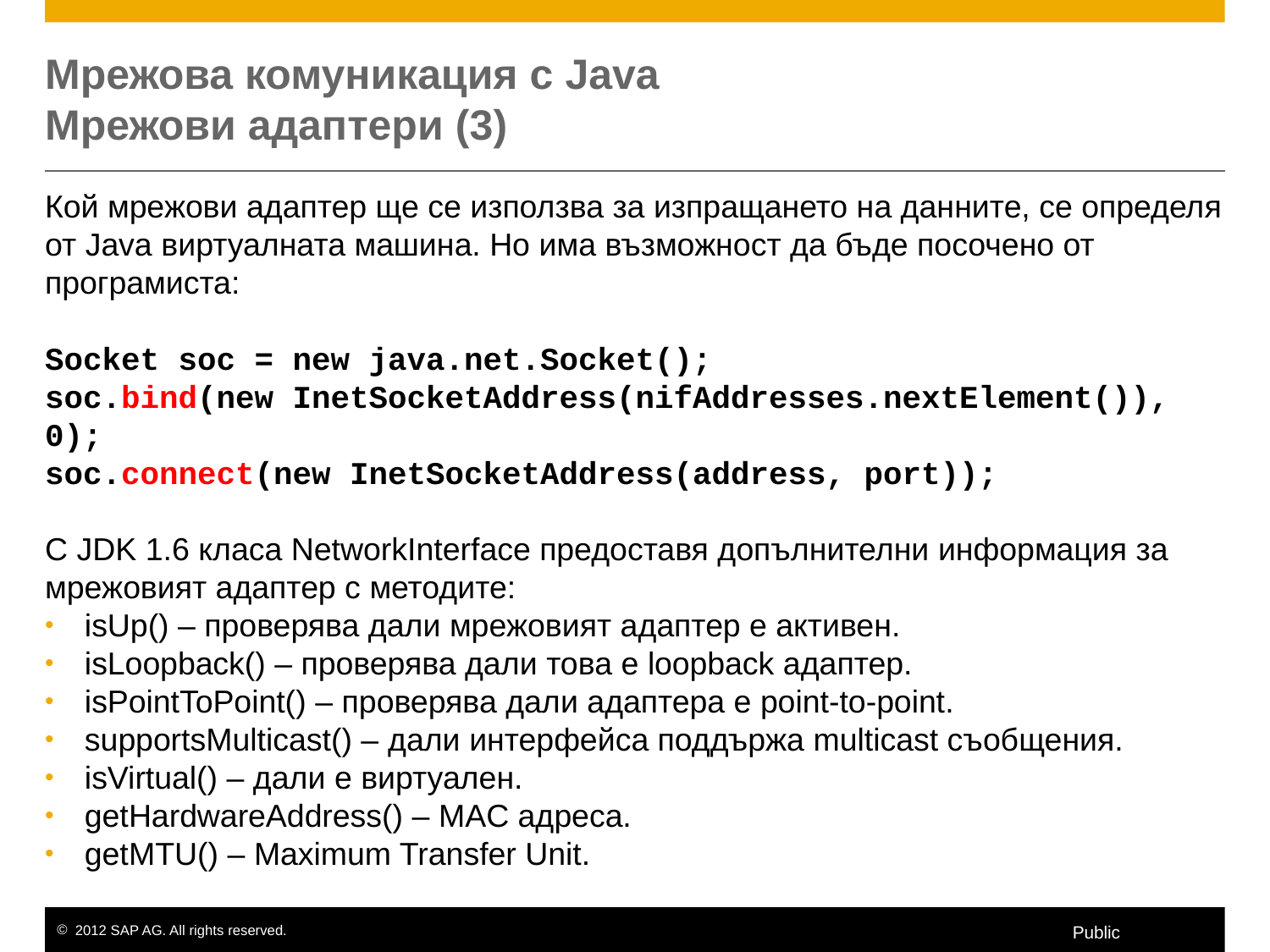

# Мрежова комуникация с Java Мрежови адаптери (3)
Кой мрежови адаптер ще се използва за изпращането на данните, се определя от Java виртуалната машина. Но има възможност да бъде посочено от програмиста:

Socket soc = new java.net.Socket();
soc.bind(new InetSocketAddress(nifAddresses.nextElement()), 0);
soc.connect(new InetSocketAddress(address, port));

С JDK 1.6 класа NetworkInterface предоставя допълнителни информация за мрежовият адаптер с методите:
isUp() – проверява дали мрежовият адаптер е активен.
isLoopback() – проверява дали това е loopback адаптер.
isPointToPoint() – проверява дали адаптера е point-to-point.
supportsMulticast() – дали интерфейса поддържа multicast съобщения.
isVirtual() – дали е виртуален.
getHardwareAddress() – MAC адреса.
getMTU() – Maximum Transfer Unit.